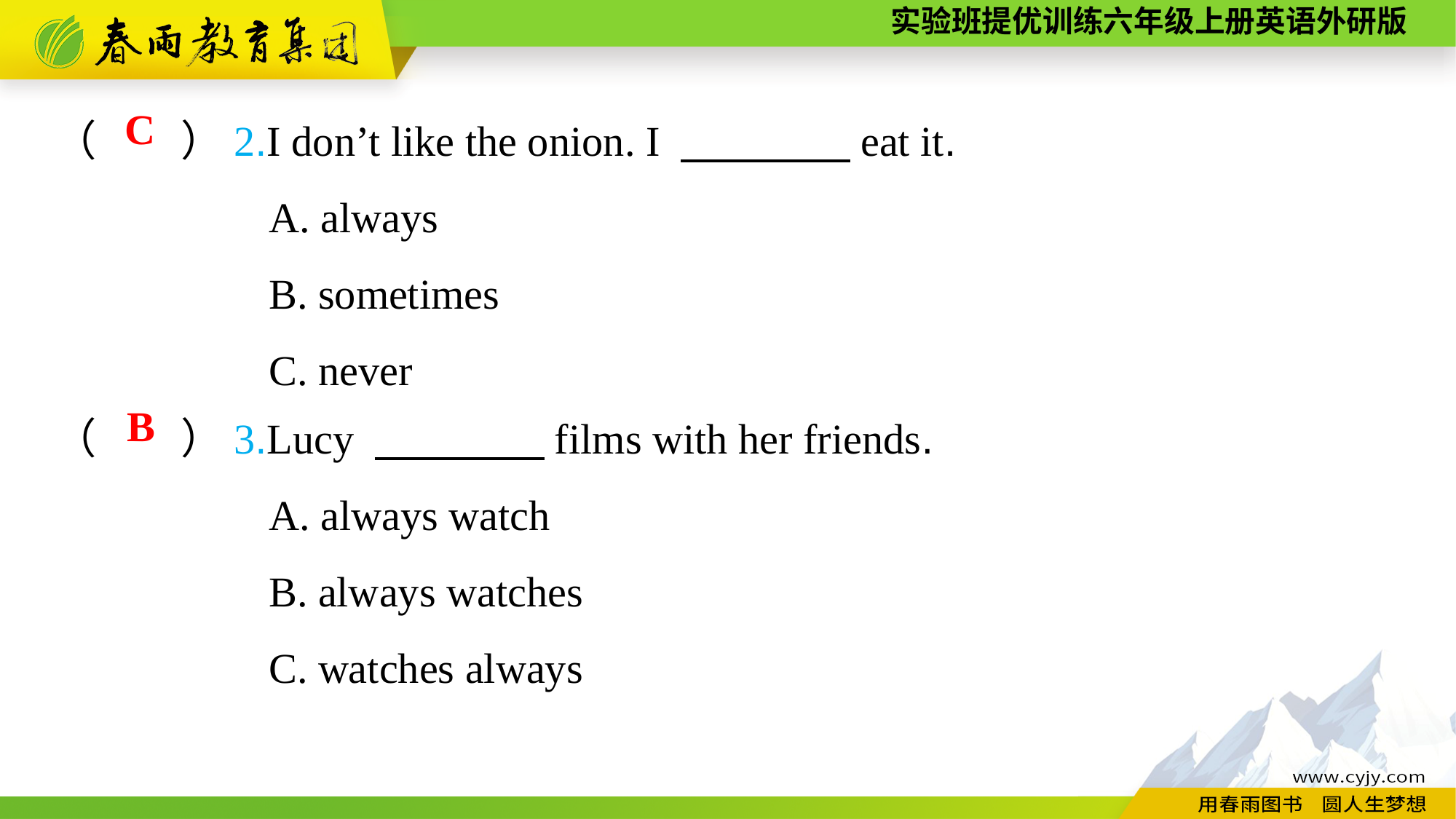

（　　）2.I don’t like the onion. I 　　　　eat it.
A. always
B. sometimes
C. never
C
（　　）3.Lucy 　　　　films with her friends.
A. always watch
B. always watches
C. watches always
B